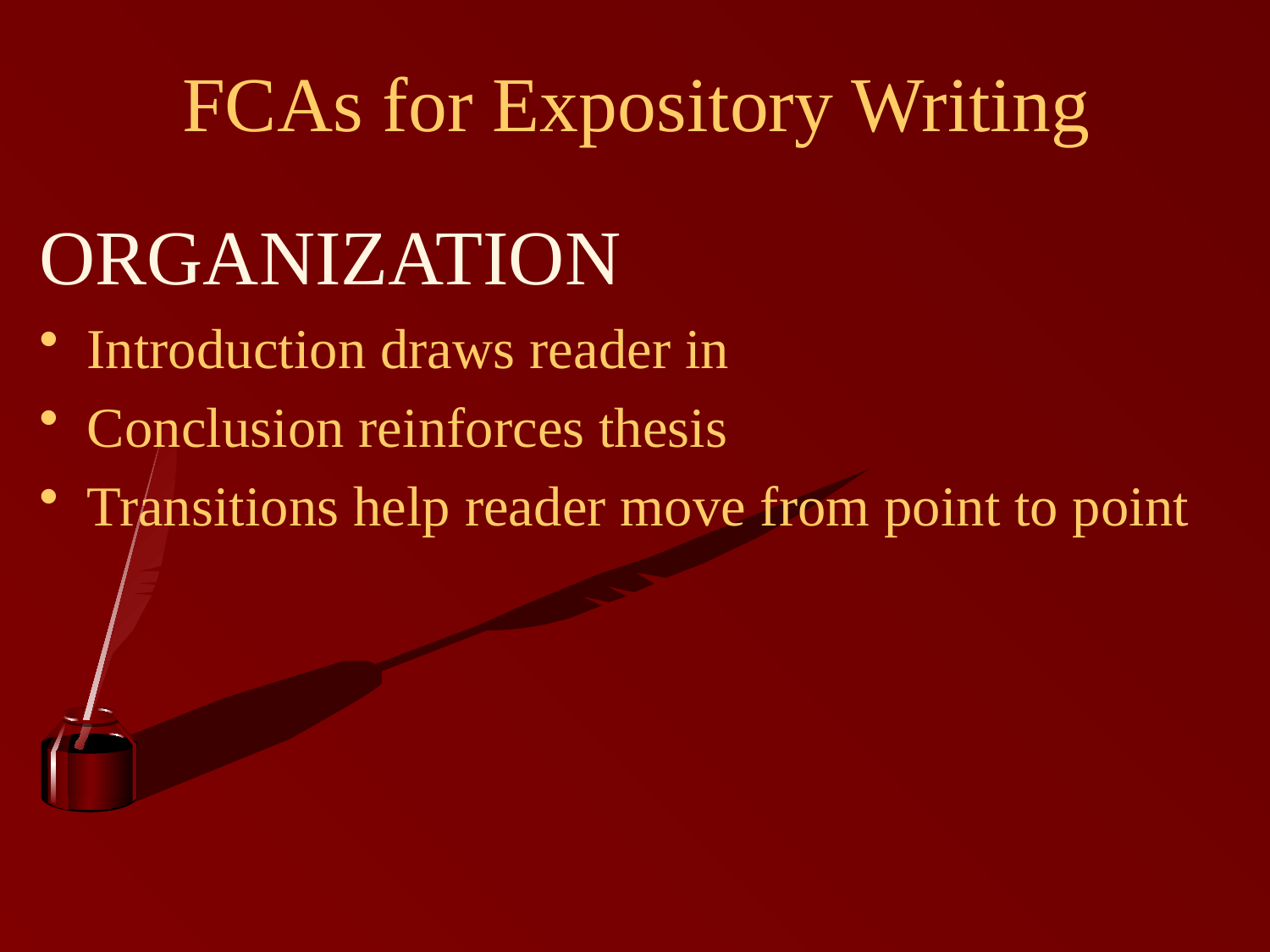

# FCAs for Expository Writing
ORGANIZATION
Introduction draws reader in
Conclusion reinforces thesis
Transitions help reader move from point to point